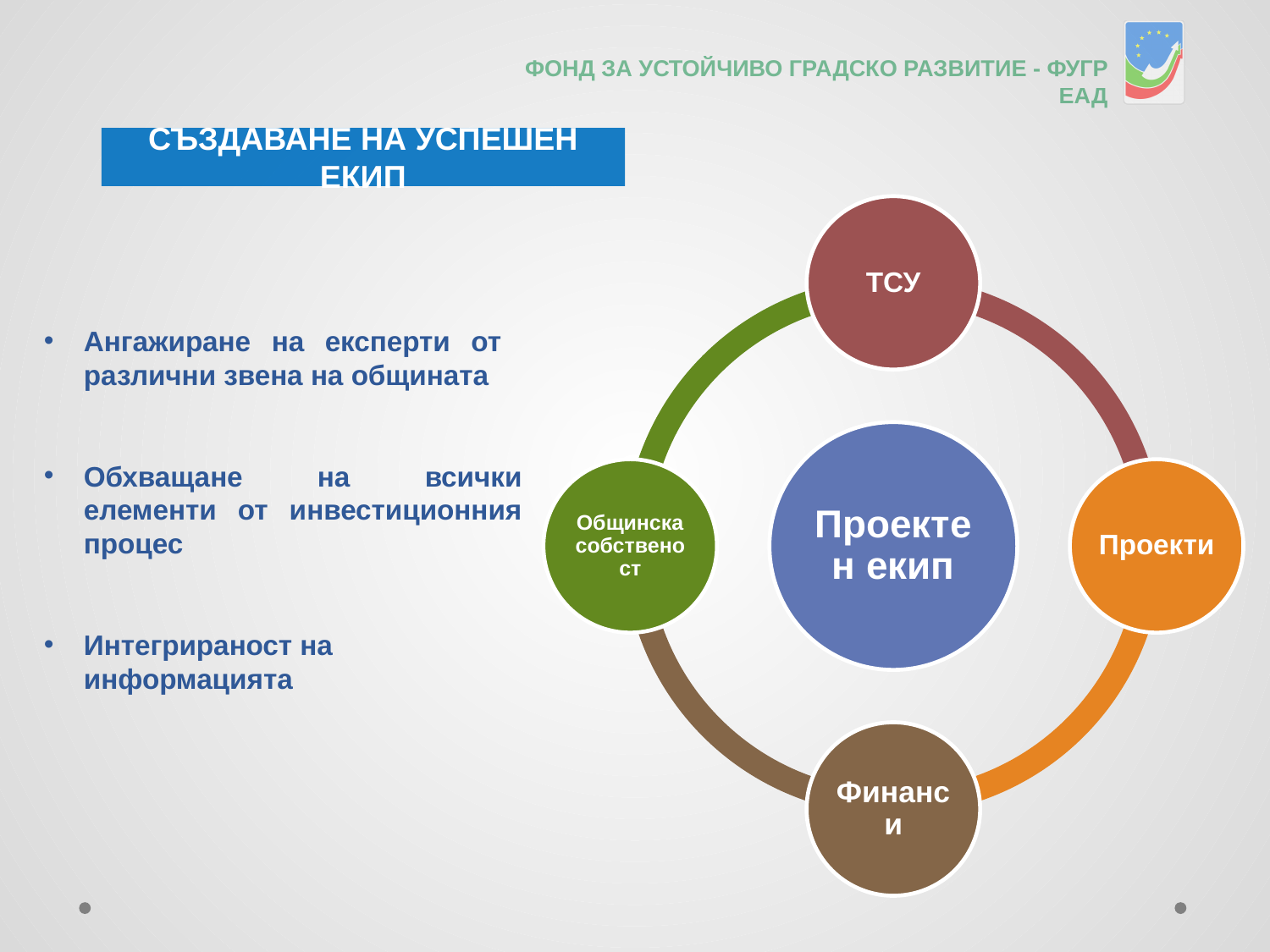

ФОНД ЗА УСТОЙЧИВО ГРАДСКО РАЗВИТИЕ - ФУГР ЕАД
СЪЗДАВАНЕ НА УСПЕШЕН ЕКИП
Проектен екип
ТСУ
Проекти
Финанси
Общинска собственост
Ангажиране на експерти от  различни звена на общината

Обхващане на всички елементи от инвестиционния процес

Интегрираност на информацията